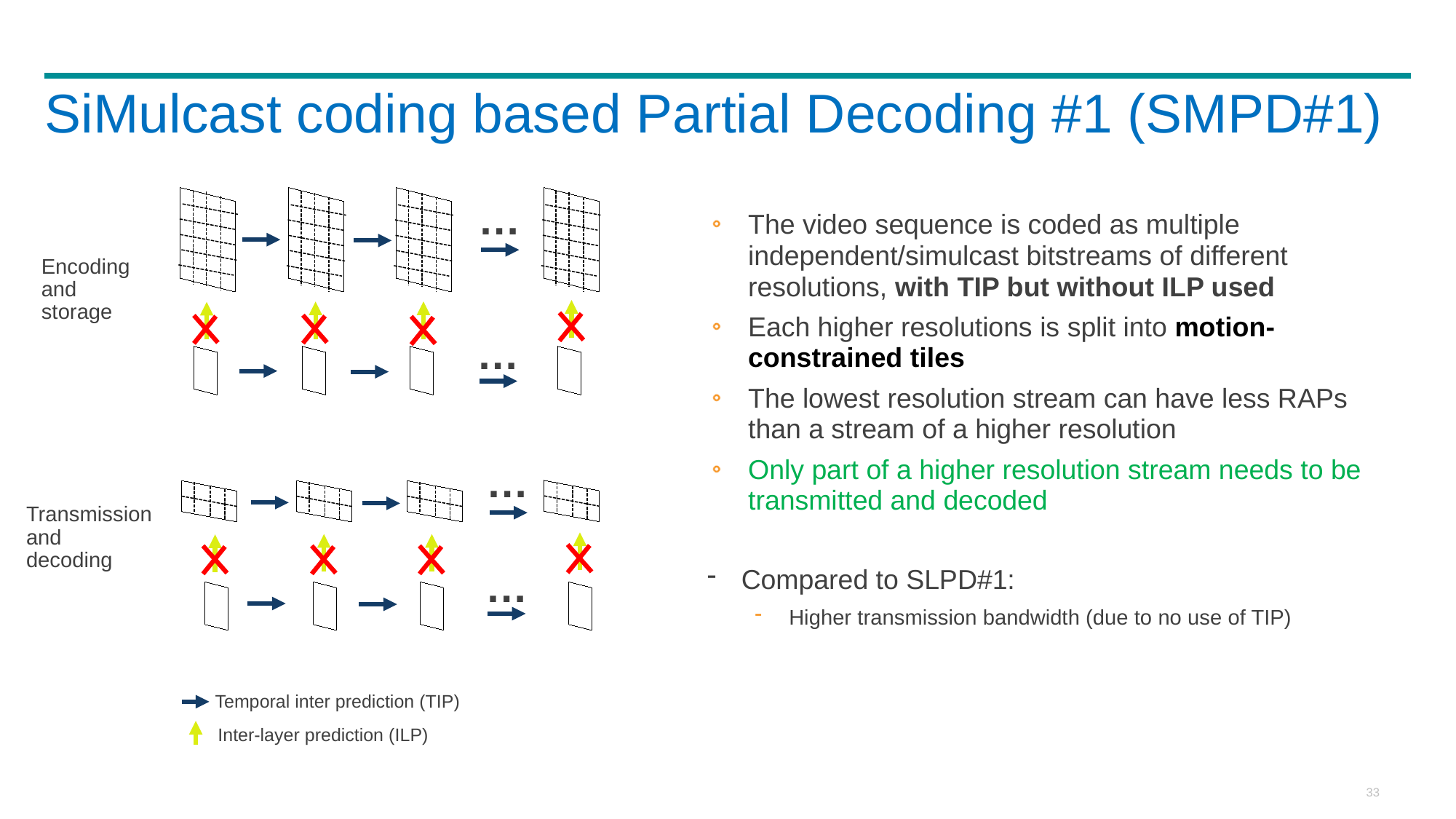

# SiMulcast coding based Partial Decoding #1 (SMPD#1)

…

Encoding and storage
…

…

Transmission and decoding
…

Temporal inter prediction (TIP)
Inter-layer prediction (ILP)
The video sequence is coded as multiple independent/simulcast bitstreams of different resolutions, with TIP but without ILP used
Each higher resolutions is split into motion-constrained tiles
The lowest resolution stream can have less RAPs than a stream of a higher resolution
Only part of a higher resolution stream needs to be transmitted and decoded

Compared to SLPD#1:
Higher transmission bandwidth (due to no use of TIP)